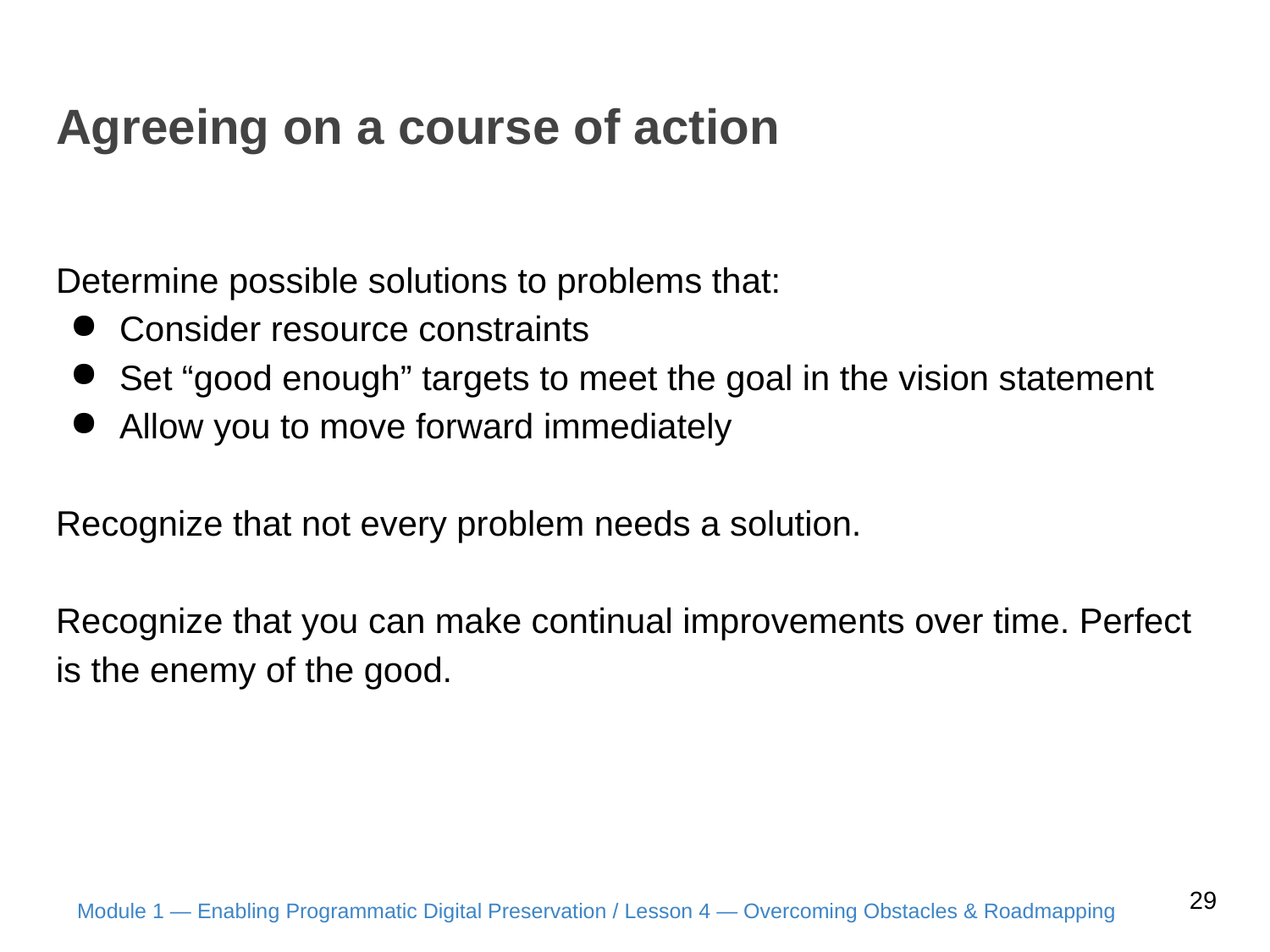

# Agreeing on a course of action
Determine possible solutions to problems that:
Consider resource constraints
Set “good enough” targets to meet the goal in the vision statement
Allow you to move forward immediately

Recognize that not every problem needs a solution.

Recognize that you can make continual improvements over time. Perfect is the enemy of the good.

29
Module 1 — Enabling Programmatic Digital Preservation / Lesson 4 — Overcoming Obstacles & Roadmapping